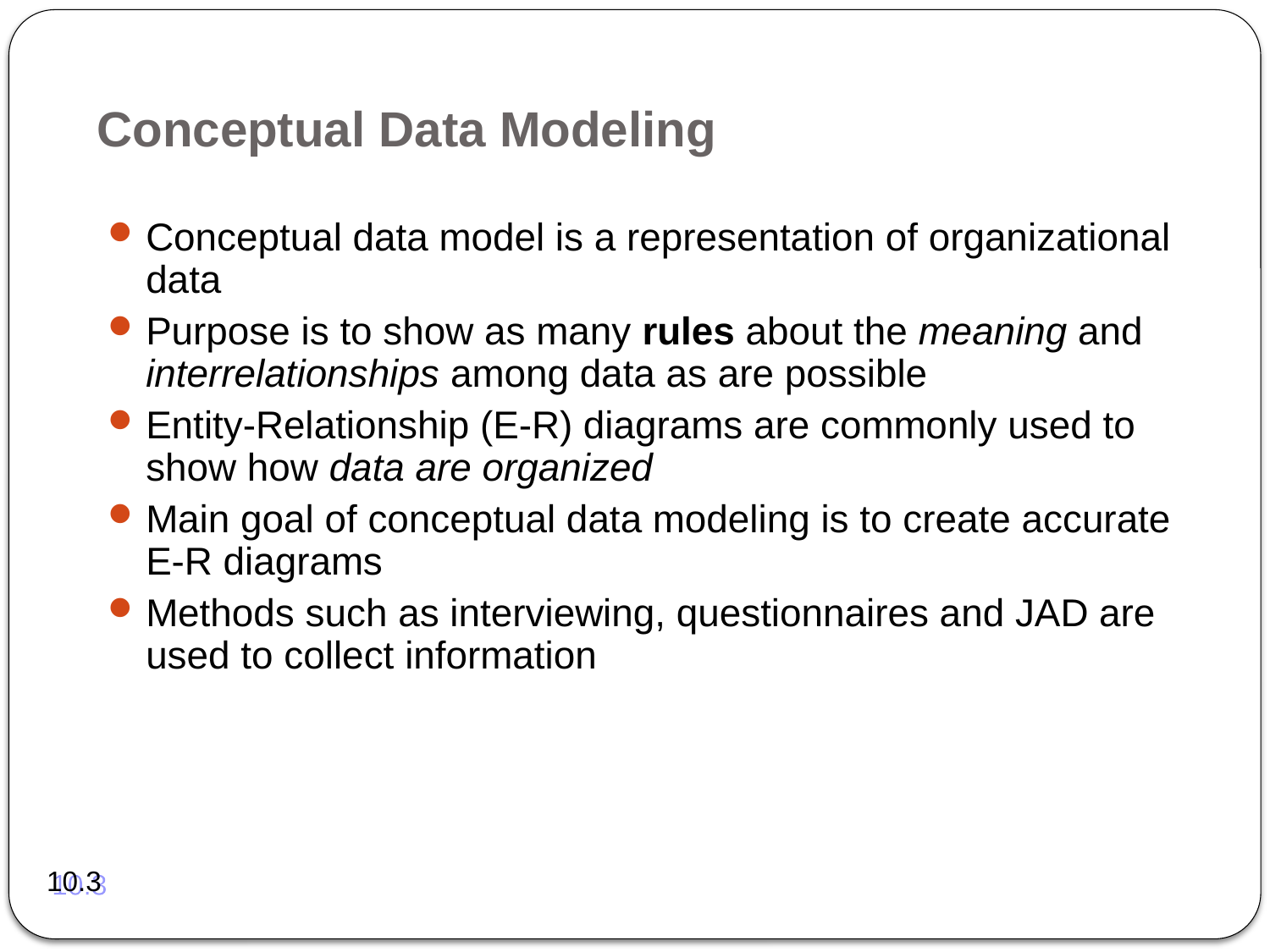

# Conceptual Data Modeling
Conceptual data model is a representation of organizational data
Purpose is to show as many rules about the meaning and interrelationships among data as are possible
Entity-Relationship (E-R) diagrams are commonly used to show how data are organized
Main goal of conceptual data modeling is to create accurate   E-R diagrams
Methods such as interviewing, questionnaires and JAD are used to collect information
10.3